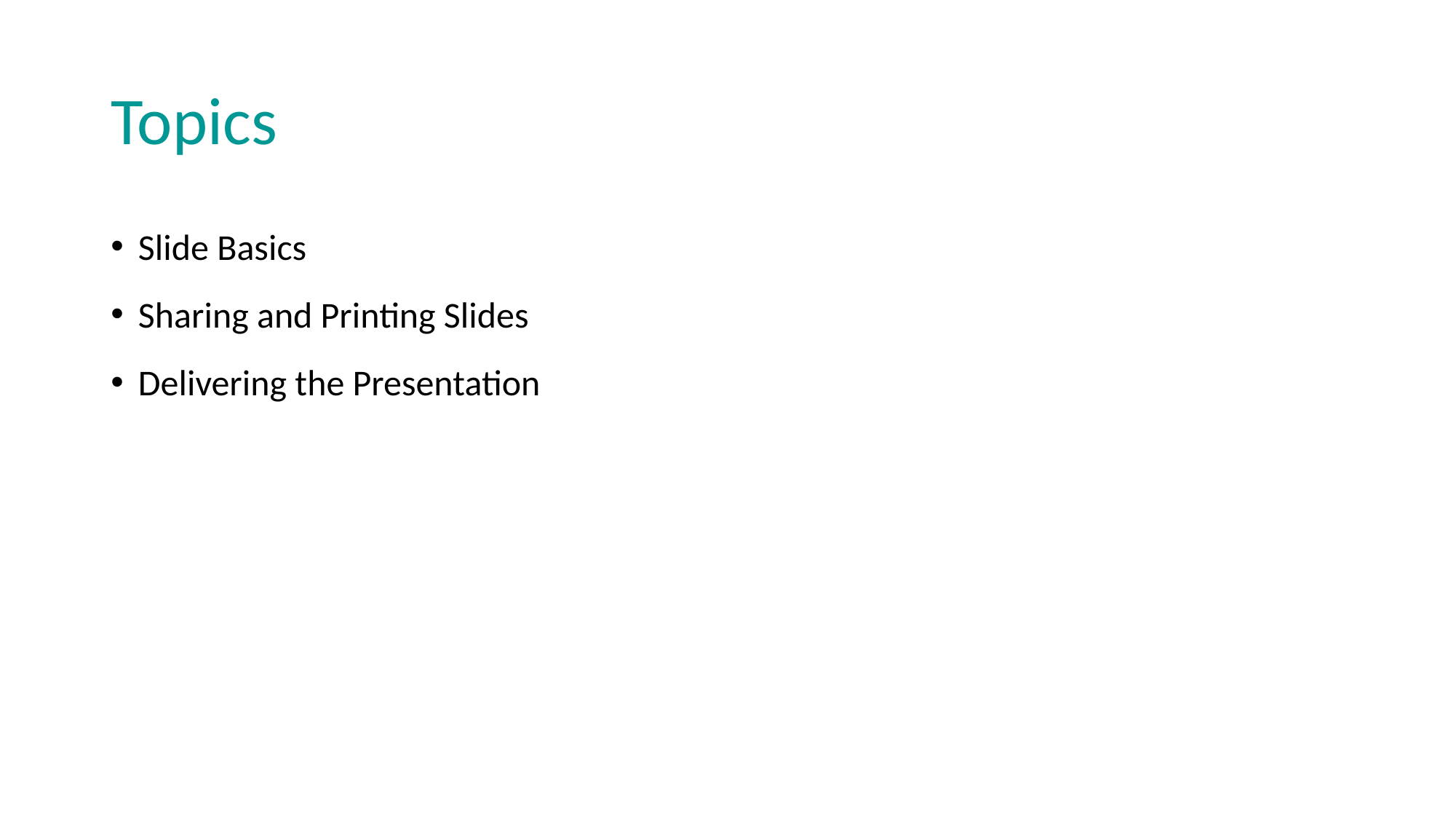

# Topics
Slide Basics
Sharing and Printing Slides
Delivering the Presentation